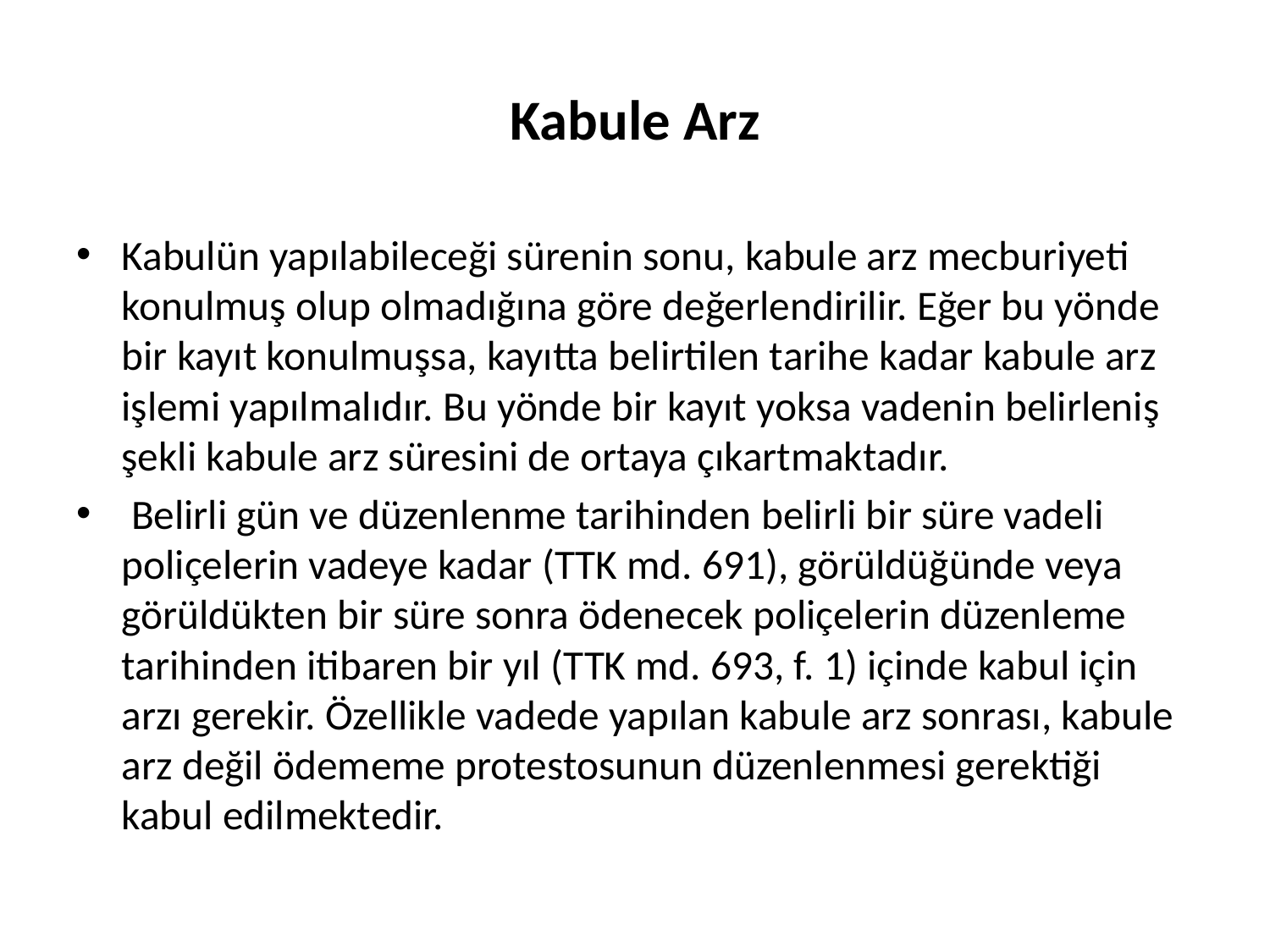

# Kabule Arz
Kabulün yapılabileceği sürenin sonu, kabule arz mecburiyeti konulmuş olup olmadığına göre değerlendirilir. Eğer bu yönde bir kayıt konulmuşsa, kayıtta belirtilen tarihe kadar kabule arz işlemi yapılmalıdır. Bu yönde bir kayıt yoksa vadenin belirleniş şekli kabule arz süresini de ortaya çıkartmaktadır.
 Belirli gün ve düzenlenme tarihinden belirli bir süre vadeli poliçelerin vadeye kadar (TTK md. 691), görüldüğünde veya görüldükten bir süre sonra ödenecek poliçelerin düzenleme tarihinden itibaren bir yıl (TTK md. 693, f. 1) içinde kabul için arzı gerekir. Özellikle vadede yapılan kabule arz sonrası, kabule arz değil ödememe protestosunun düzenlenmesi gerektiği kabul edilmektedir.